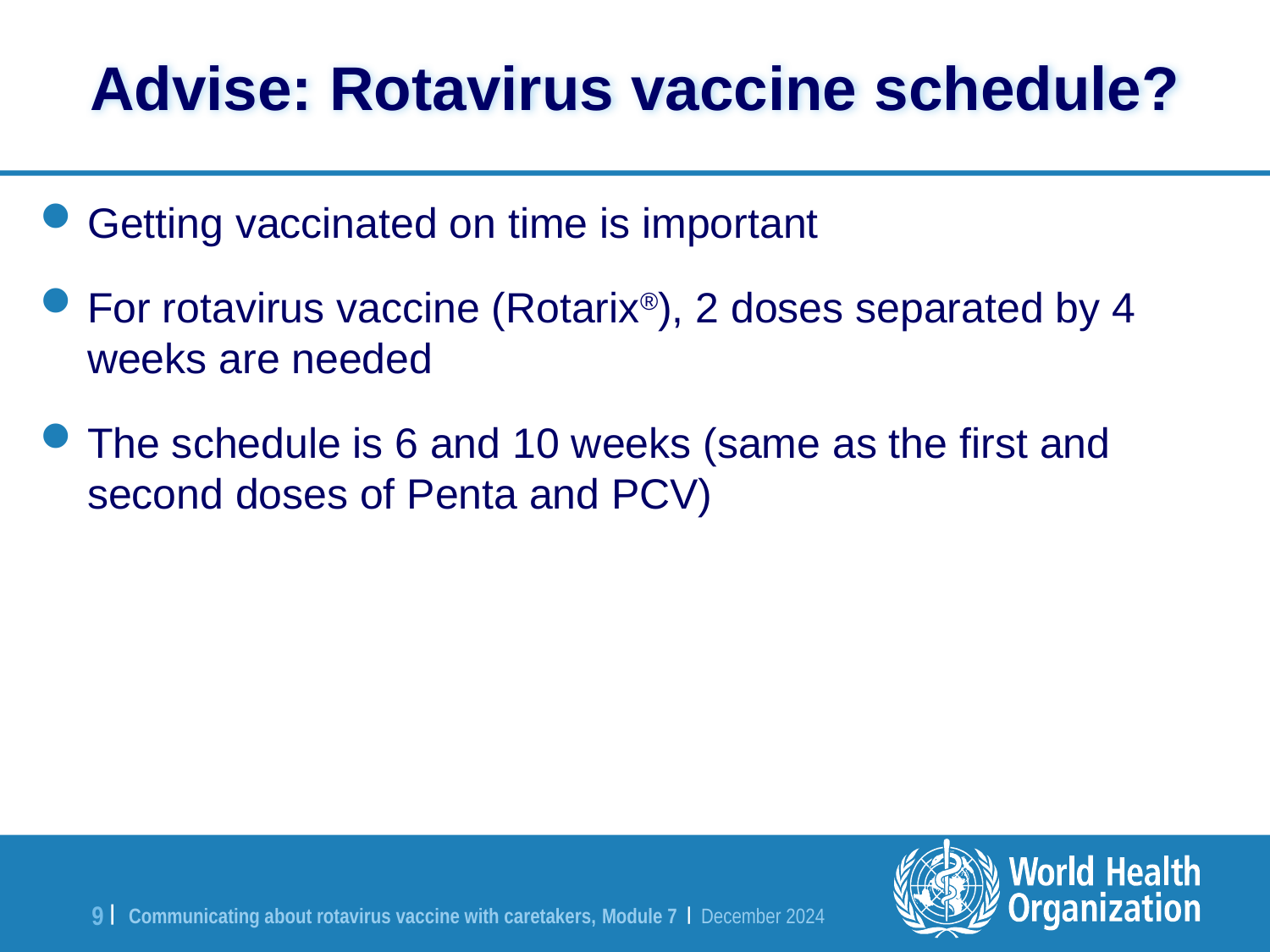

Advise: Rotavirus vaccine schedule?
Getting vaccinated on time is important
For rotavirus vaccine (Rotarix®), 2 doses separated by 4 weeks are needed
The schedule is 6 and 10 weeks (same as the first and second doses of Penta and PCV)